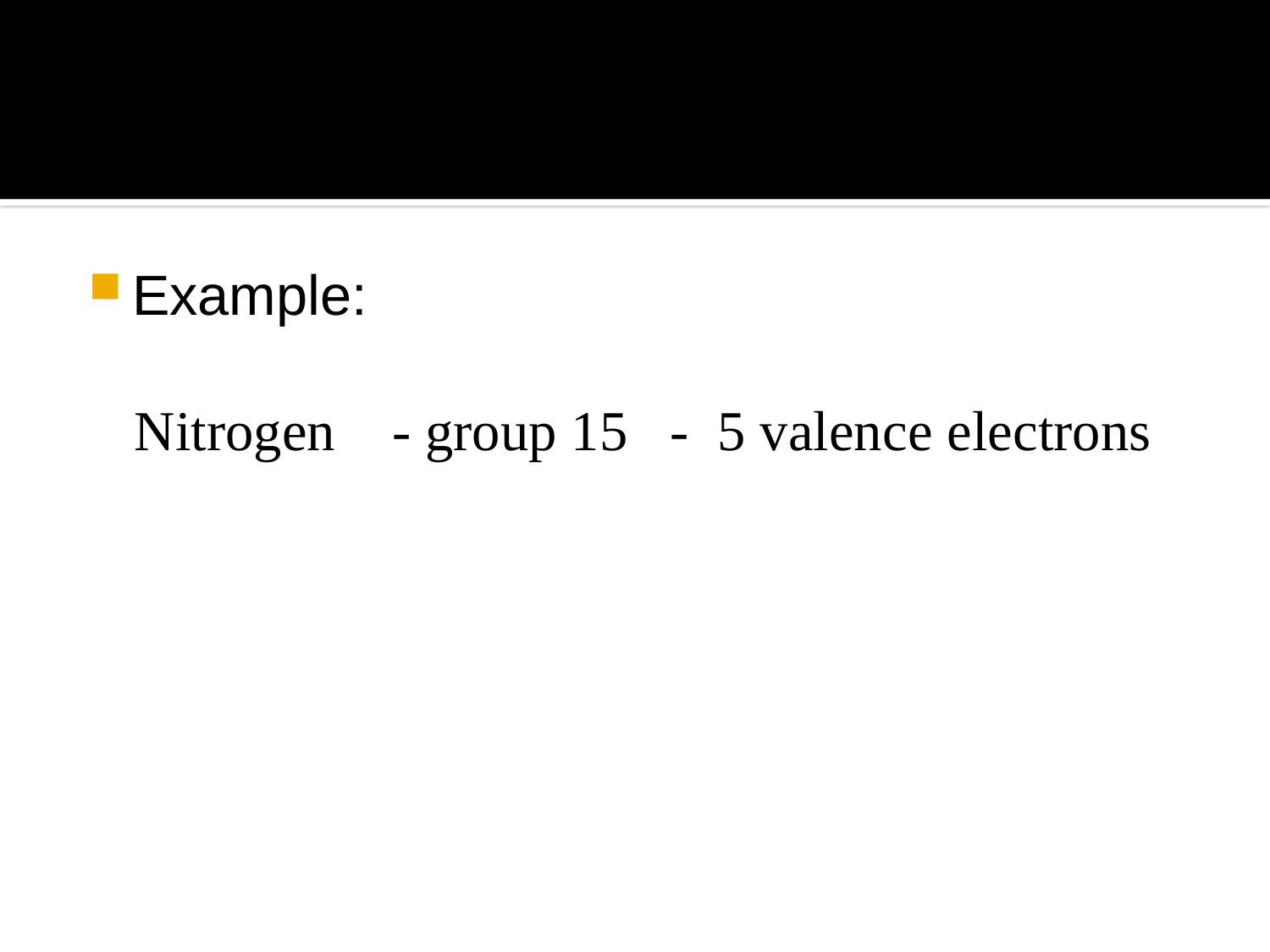

#
Example:

   Nitrogen    - group 15   -  5 valence electrons